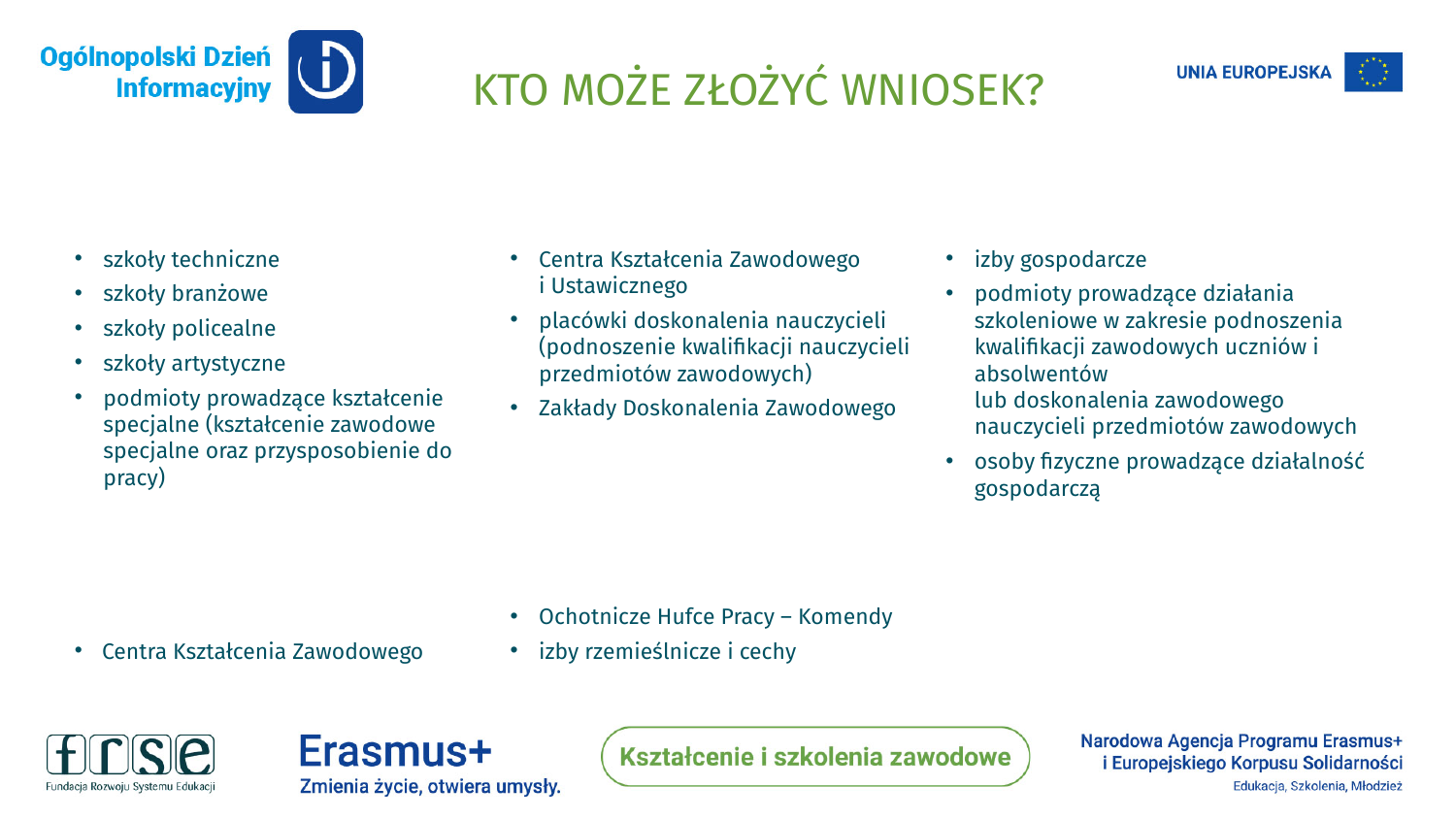

KTO MOŻE ZŁOŻYĆ WNIOSEK?
szkoły techniczne
szkoły branżowe
szkoły policealne
szkoły artystyczne
podmioty prowadzące kształcenie
specjalne (kształcenie zawodowe specjalne oraz przysposobienie do pracy)

Centra Kształcenia Zawodowego
Centra Kształcenia Zawodowego
i Ustawicznego
placówki doskonalenia nauczycieli (podnoszenie kwalifikacji nauczycieli przedmiotów zawodowych)
Zakłady Doskonalenia Zawodowego

Ochotnicze Hufce Pracy – Komendy
izby rzemieślnicze i cechy
izby gospodarcze
podmioty prowadzące działania szkoleniowe w zakresie podnoszenia kwalifikacji zawodowych uczniów i absolwentów
lub doskonalenia zawodowego nauczycieli przedmiotów zawodowych
osoby fizyczne prowadzące działalność gospodarczą